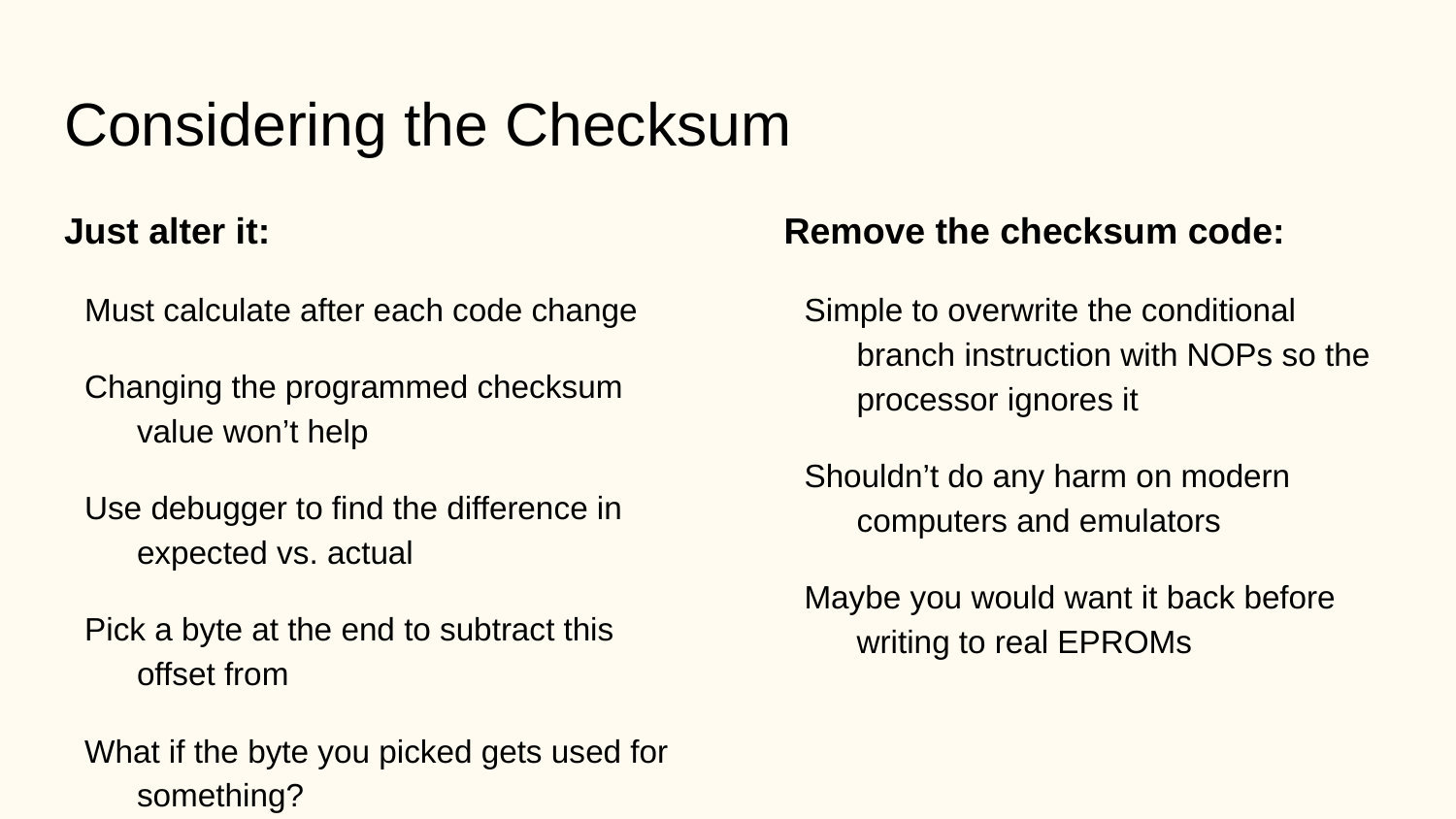

# Considering the Checksum
Just alter it:
Must calculate after each code change
Changing the programmed checksum value won’t help
Use debugger to find the difference in expected vs. actual
Pick a byte at the end to subtract this offset from
What if the byte you picked gets used for something?
Remove the checksum code:
Simple to overwrite the conditional branch instruction with NOPs so the processor ignores it
Shouldn’t do any harm on modern computers and emulators
Maybe you would want it back before writing to real EPROMs